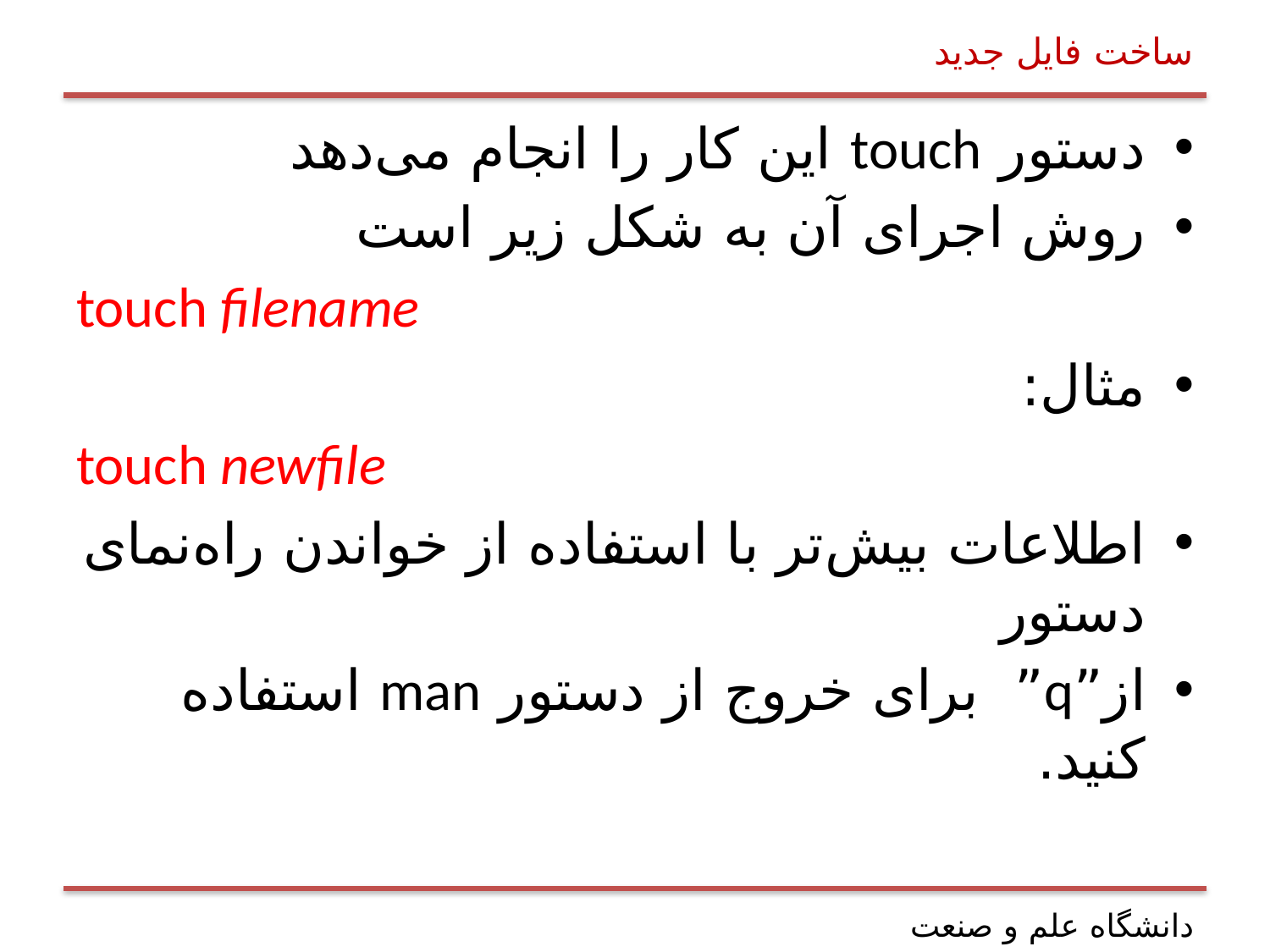

# ساخت فایل جدید‌
دستور touch این کار را انجام می‌دهد
روش اجرای آن به شکل زیر است
touch filename
مثال:
touch newfile
اطلاعات بیش‌تر با استفاده از خواندن راه‌نمای دستور
از”q”  برای خروج از دستور man استفاده کنید.